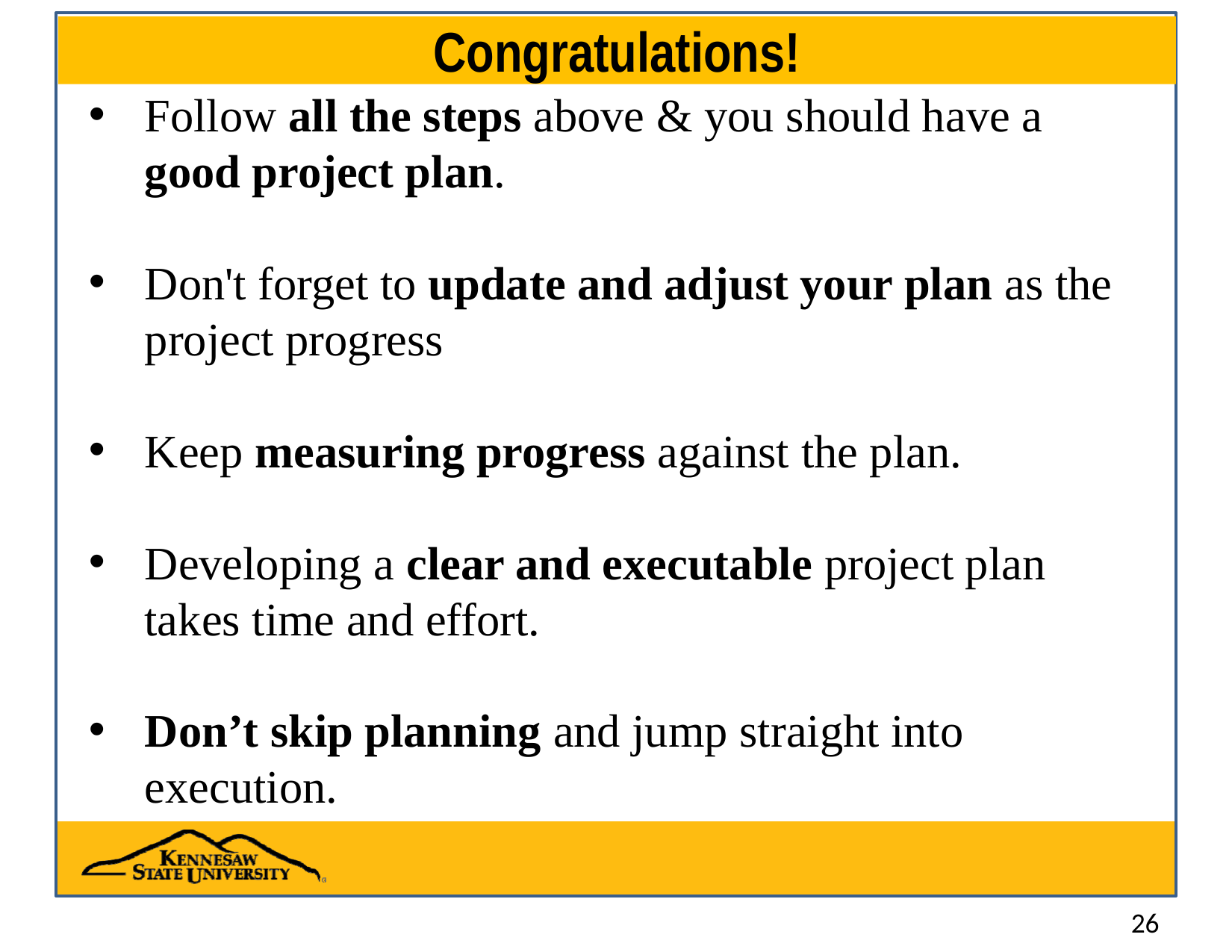

# Congratulations!
Follow all the steps above & you should have a good project plan.
Don't forget to update and adjust your plan as the project progress

Keep measuring progress against the plan.

Developing a clear and executable project plan takes time and effort.

Don’t skip planning and jump straight into execution.